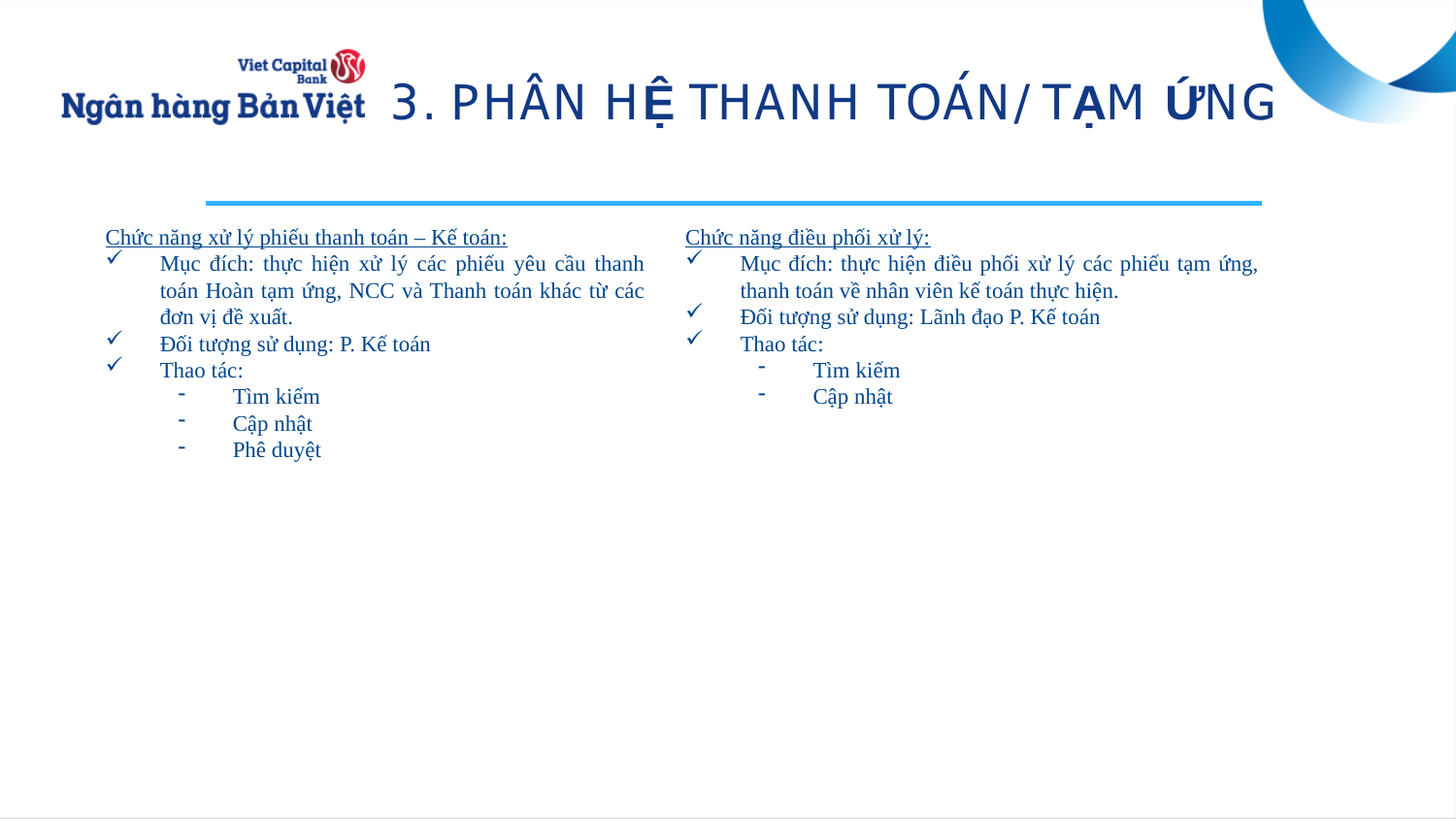

# 3. PHÂN HỆ THANH TOÁN/TẠM ỨNG
Chức năng xử lý phiếu thanh toán – Kế toán:
Mục đích: thực hiện xử lý các phiếu yêu cầu thanh toán Hoàn tạm ứng, NCC và Thanh toán khác từ các đơn vị đề xuất.
Đối tượng sử dụng: P. Kế toán
Thao tác:
Tìm kiếm
Cập nhật
Phê duyệt
Chức năng điều phối xử lý:
Mục đích: thực hiện điều phối xử lý các phiếu tạm ứng, thanh toán về nhân viên kế toán thực hiện.
Đối tượng sử dụng: Lãnh đạo P. Kế toán
Thao tác:
Tìm kiếm
Cập nhật